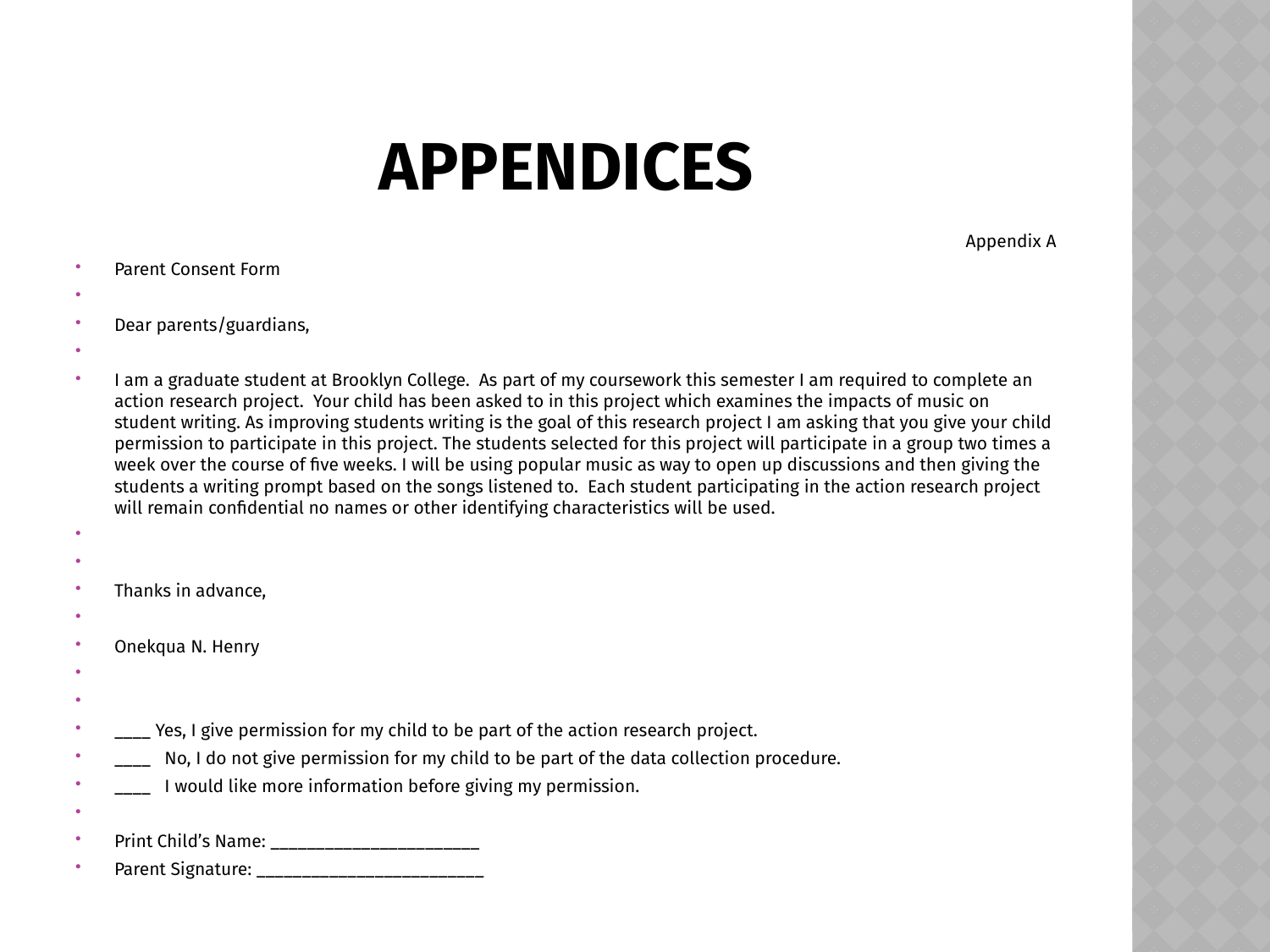

# Appendices
Appendix A
Parent Consent Form

Dear parents/guardians,

	I am a graduate student at Brooklyn College.  As part of my coursework this semester I am required to complete an action research project.  Your child has been asked to in this project which examines the impacts of music on student writing. As improving students writing is the goal of this research project I am asking that you give your child permission to participate in this project. The students selected for this project will participate in a group two times a week over the course of five weeks. I will be using popular music as way to open up discussions and then giving the students a writing prompt based on the songs listened to.  Each student participating in the action research project will remain confidential no names or other identifying characteristics will be used.

Thanks in advance,

Onekqua N. Henry

____ Yes, I give permission for my child to be part of the action research project.
____   No, I do not give permission for my child to be part of the data collection procedure.
____   I would like more information before giving my permission.

Print Child’s Name: _______________________
Parent Signature: _________________________